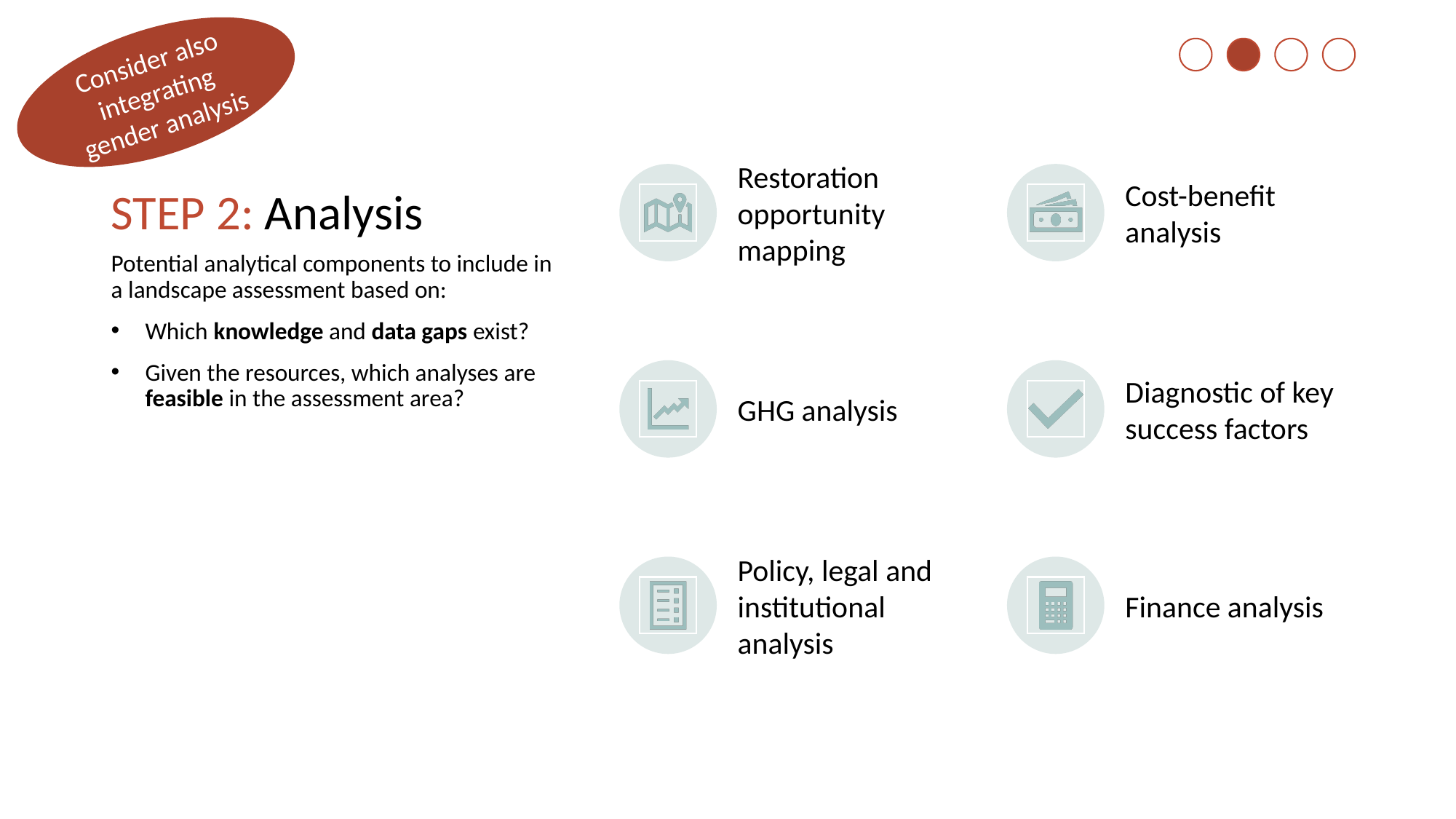

Consider also integrating gender analysis

# STEP 2: Analysis
Restoration opportunity mapping
Cost-benefit analysis
GHG analysis
Diagnostic of key success factors
Policy, legal and institutional analysis
Finance analysis
Potential analytical components to include in a landscape assessment based on:
Which knowledge and data gaps exist?
Given the resources, which analyses are feasible in the assessment area?